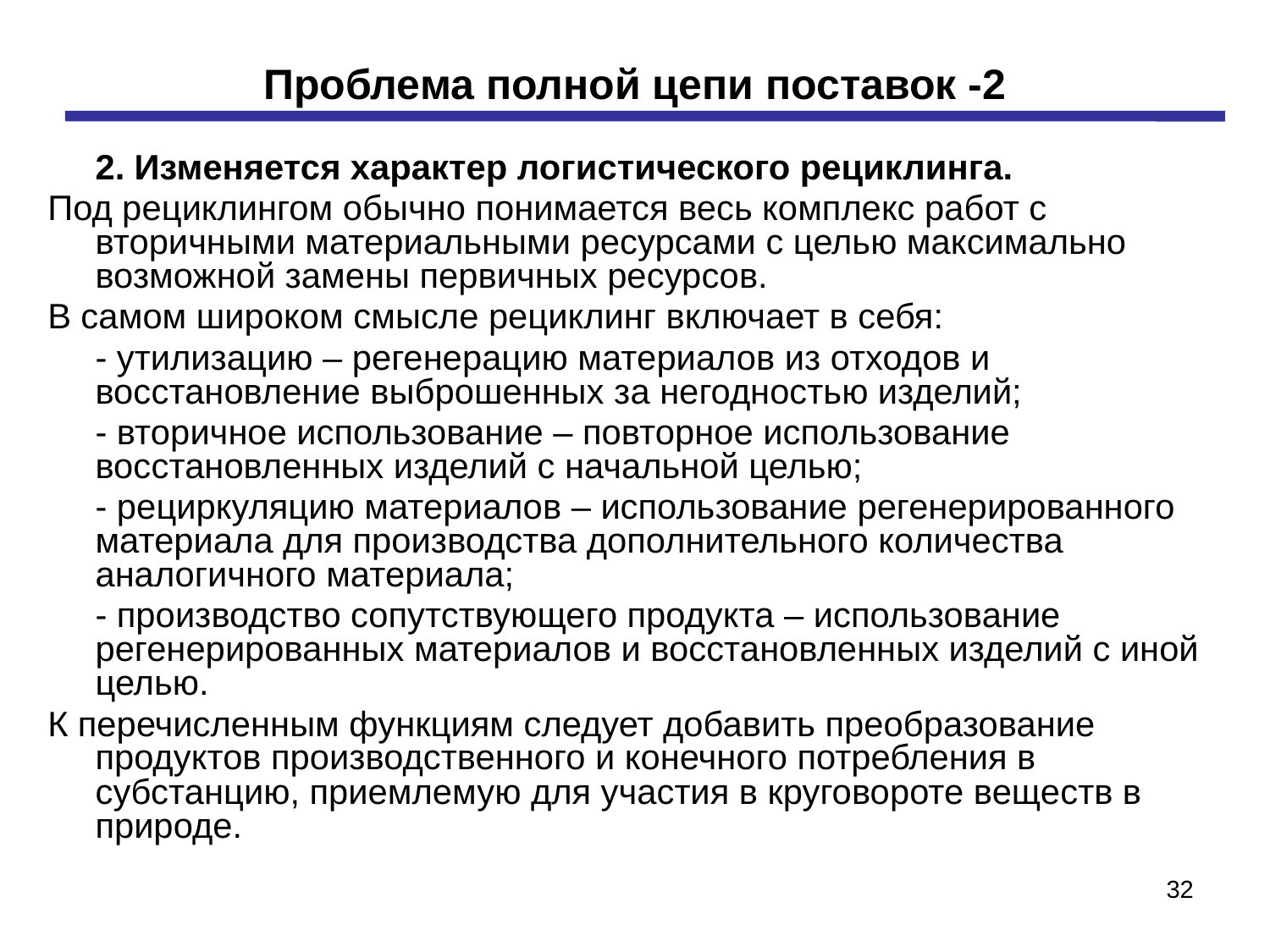

# Проблема полной цепи поставок -2

	2. Изменяется характер логистического рециклинга.
Под рециклингом обычно понимается весь комплекс работ с вторичными материальными ресурсами с целью максимально возможной замены первичных ресурсов.
В самом широком смысле рециклинг включает в себя:
	- утилизацию – регенерацию материалов из отходов и восстановление выброшенных за негодностью изделий;
	- вторичное использование – повторное использование восстановленных изделий с начальной целью;
	- рециркуляцию материалов – использование регенерированного материала для производства дополнительного количества аналогичного материала;
	- производство сопутствующего продукта – использование регенерированных материалов и восстановленных изделий с иной целью.
К перечисленным функциям следует добавить преобразование продуктов производственного и конечного потребления в субстанцию, приемлемую для участия в круговороте веществ в природе.
32